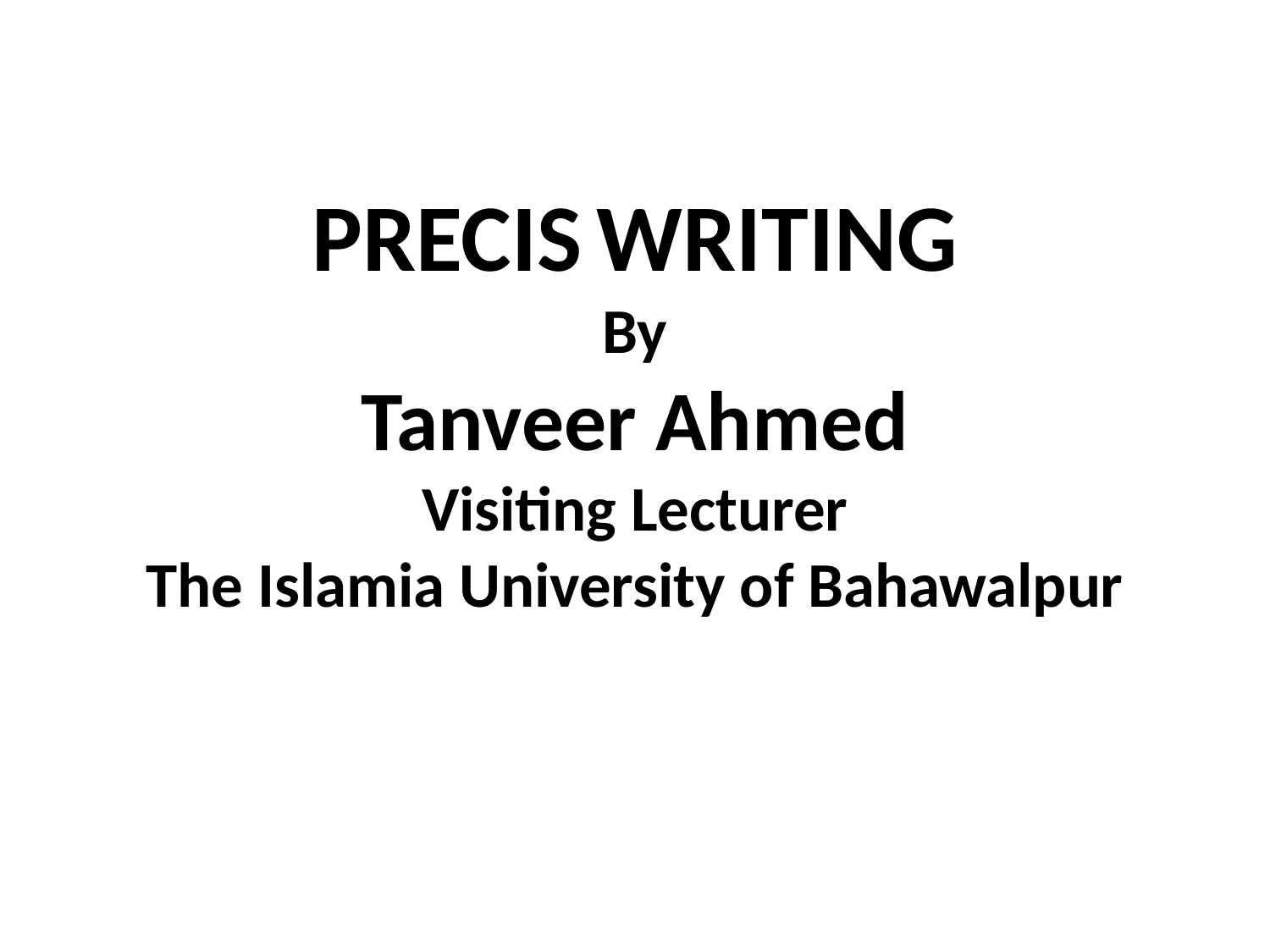

# PRECIS WRITING By Tanveer Ahmed Visiting Lecturer The Islamia University of Bahawalpur